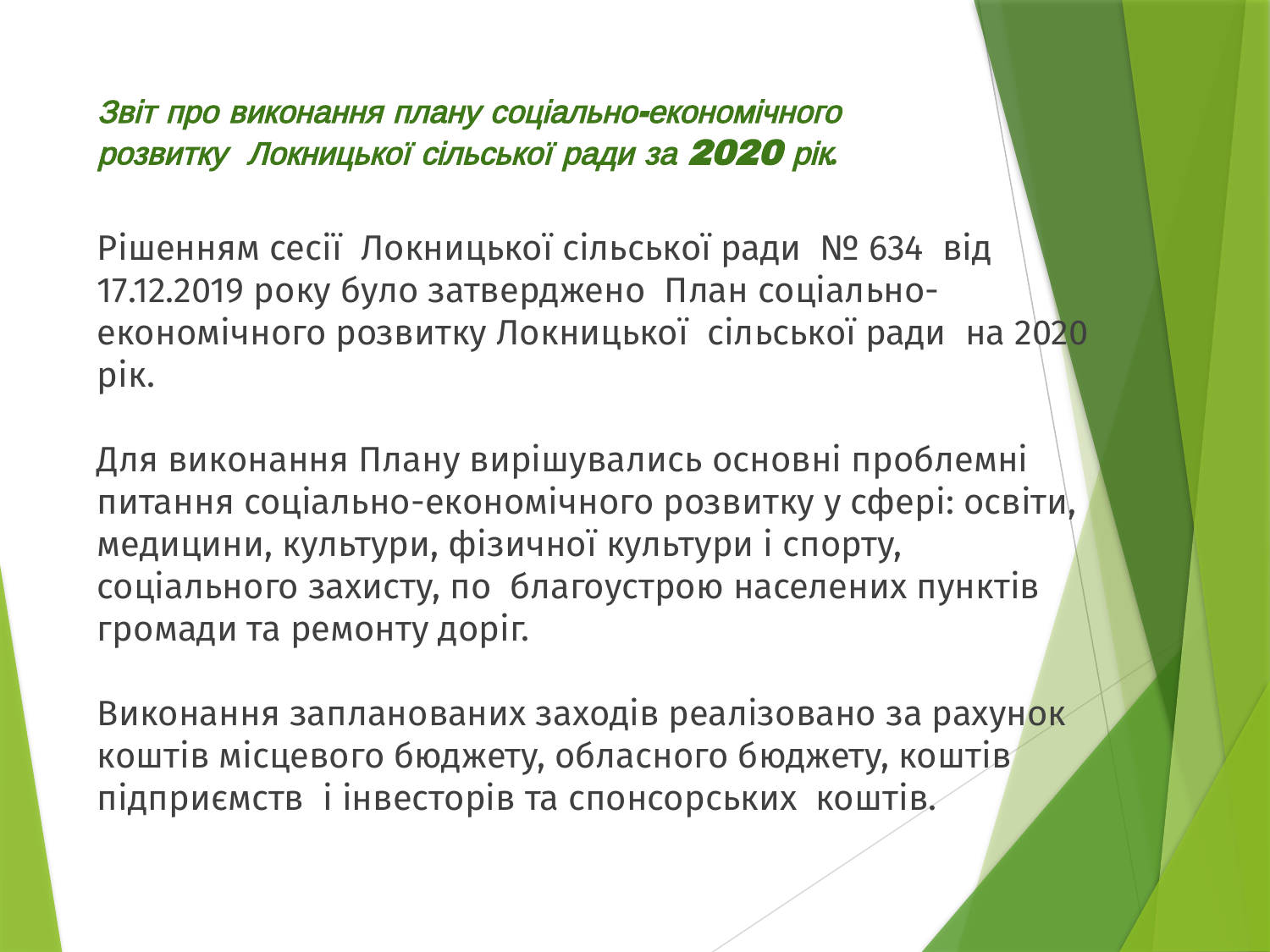

# Звіт про виконання плану соціально-економічного розвитку  Локницької сільської ради за 2020 рік.
Рішенням сесії  Локницької сільської ради  № 634  від 17.12.2019 року було затверджено  План соціально-економічного розвитку Локницької  сільської ради  на 2020 рік.

Для виконання Плану вирішувались основні проблемні питання соціально-економічного розвитку у сфері: освіти, медицини, культури, фізичної культури і спорту, соціального захисту, по  благоустрою населених пунктів громади та ремонту доріг.

Виконання запланованих заходів реалізовано за рахунок коштів місцевого бюджету, обласного бюджету, коштів підприємств  і інвесторів та спонсорських  коштів.